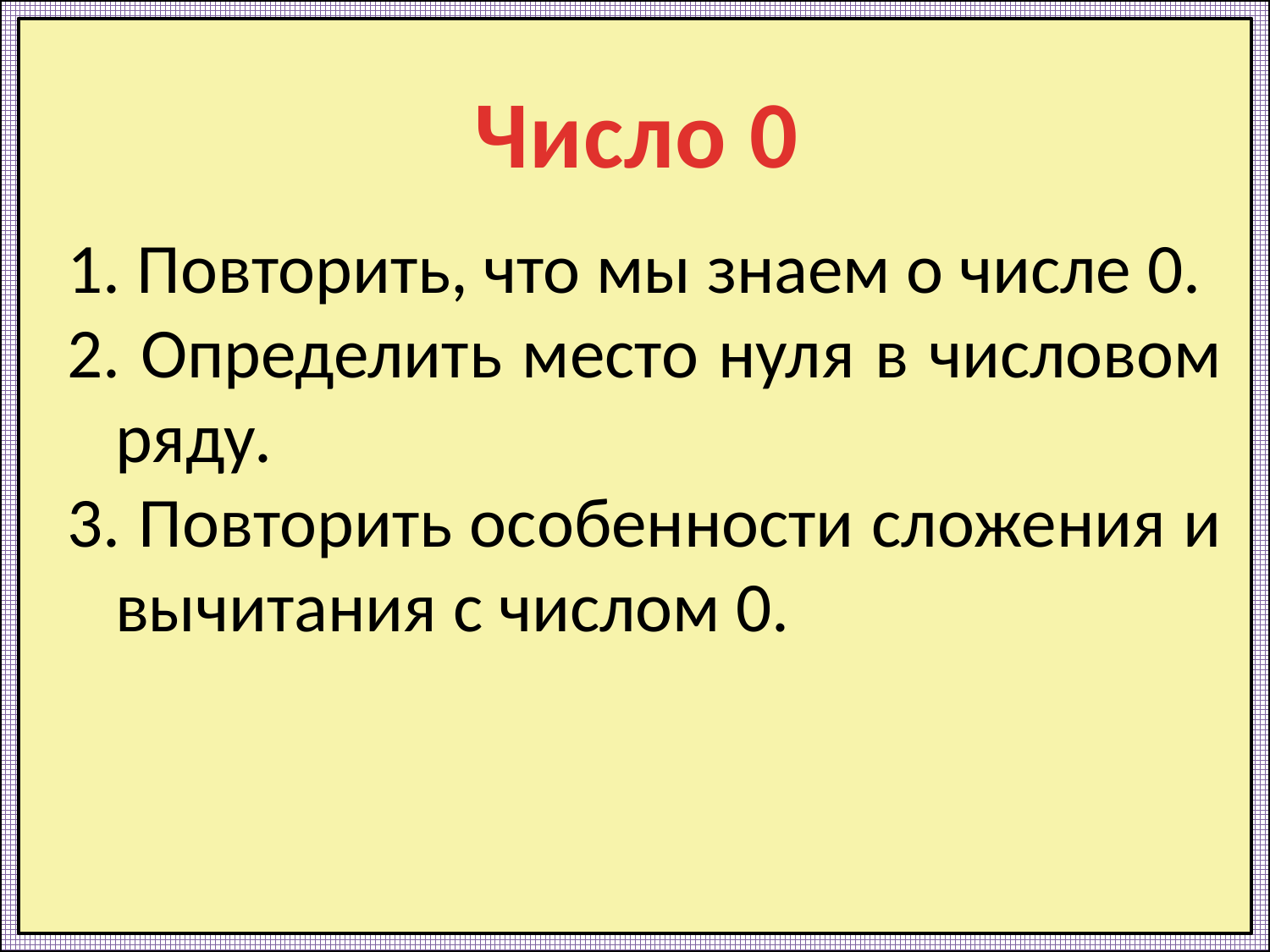

Число 0
 Повторить, что мы знаем о числе 0.
 Определить место нуля в числовом ряду.
 Повторить особенности сложения и вычитания с числом 0.